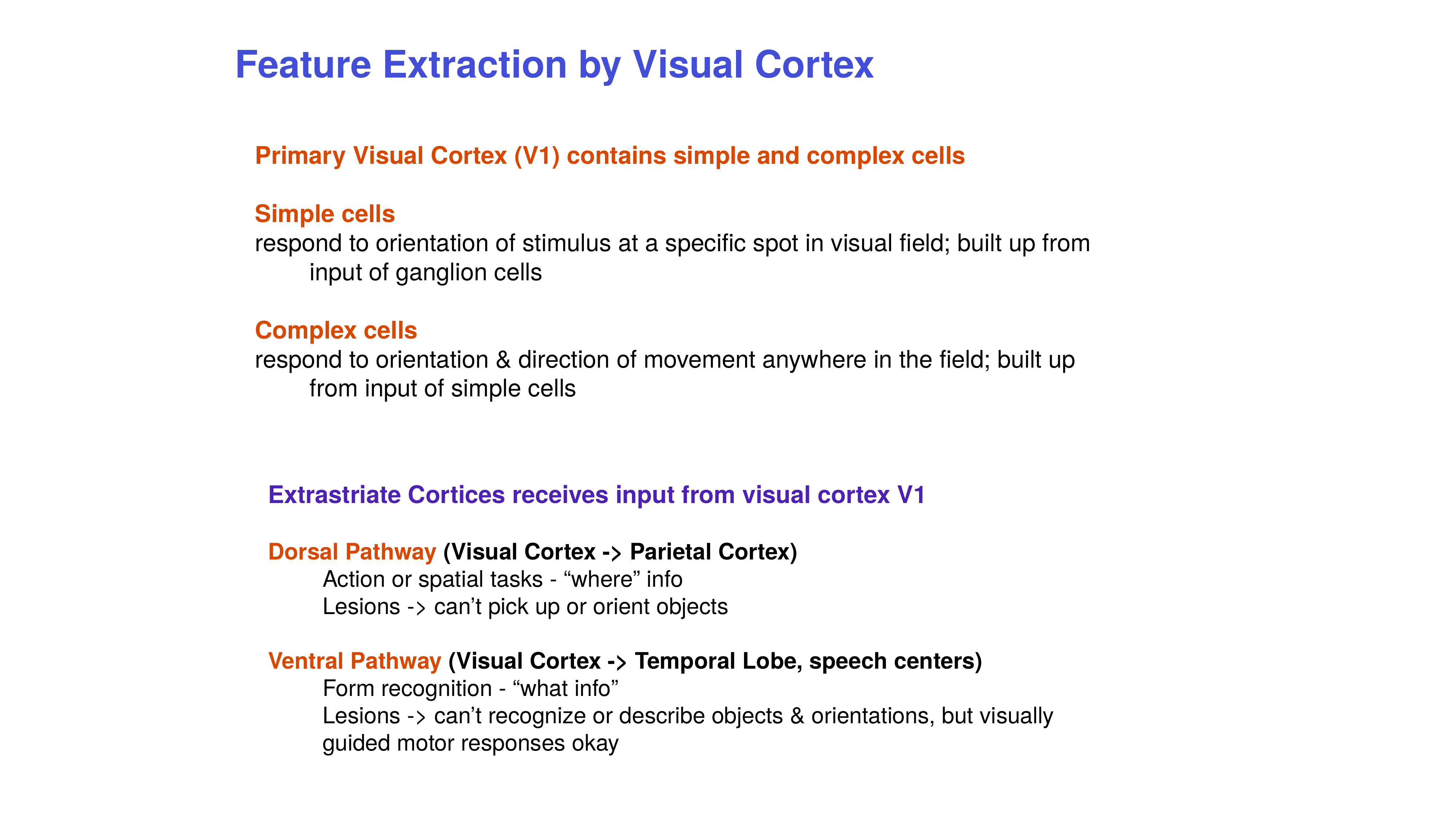

# Feature Extraction by Visual Cortex
Primary Visual Cortex (V1) contains simple and complex cells

Simple cells
respond to orientation of stimulus at a specific spot in visual field; built up from input of ganglion cells

Complex cells
respond to orientation & direction of movement anywhere in the field; built up from input of simple cells
Extrastriate Cortices receives input from visual cortex V1

Dorsal Pathway (Visual Cortex -> Parietal Cortex)
	Action or spatial tasks - “where” info
	Lesions -> can’t pick up or orient objects

Ventral Pathway (Visual Cortex -> Temporal Lobe, speech centers)
	Form recognition - “what info”
	Lesions -> can’t recognize or describe objects & orientations, but visually guided motor responses okay